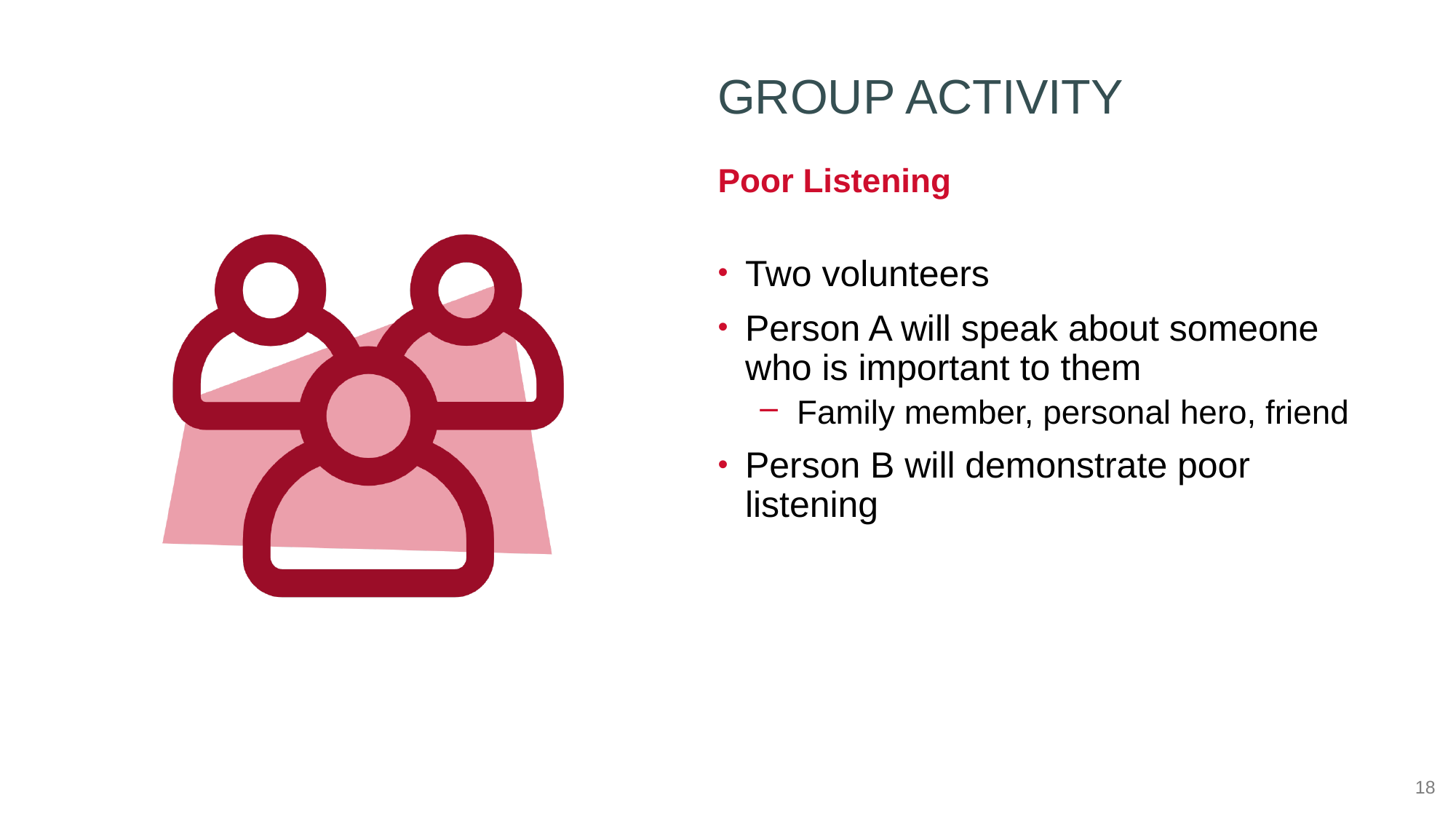

Poor Listening
Two volunteers
Person A will speak about someone who is important to them
Family member, personal hero, friend
Person B will demonstrate poor listening

18